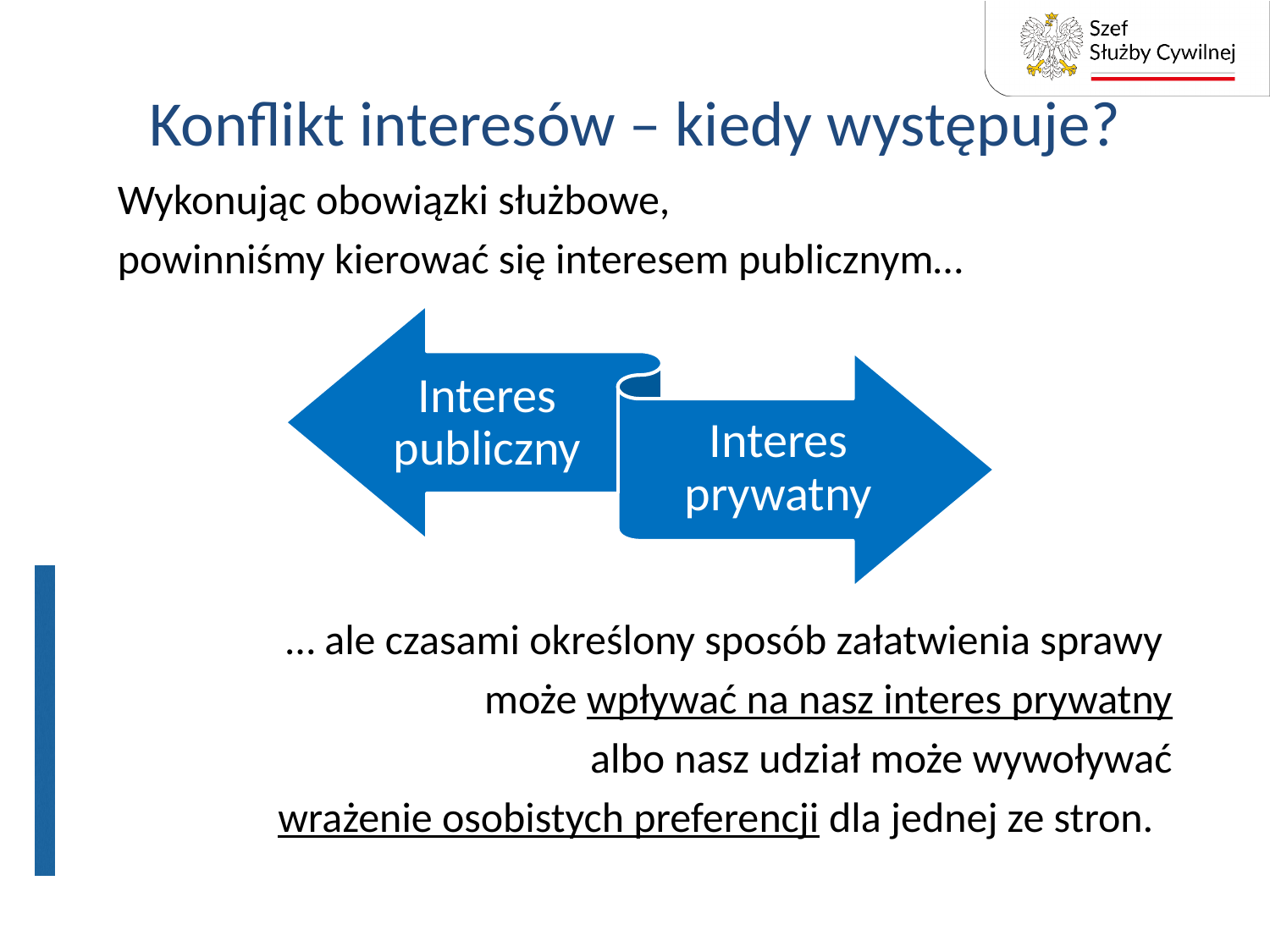

# Konflikt interesów – kiedy występuje?
Wykonując obowiązki służbowe,
powinniśmy kierować się interesem publicznym…
Interes publiczny
Interes prywatny
… ale czasami określony sposób załatwienia sprawy
może wpływać na nasz interes prywatny
albo nasz udział może wywoływać
 wrażenie osobistych preferencji dla jednej ze stron.